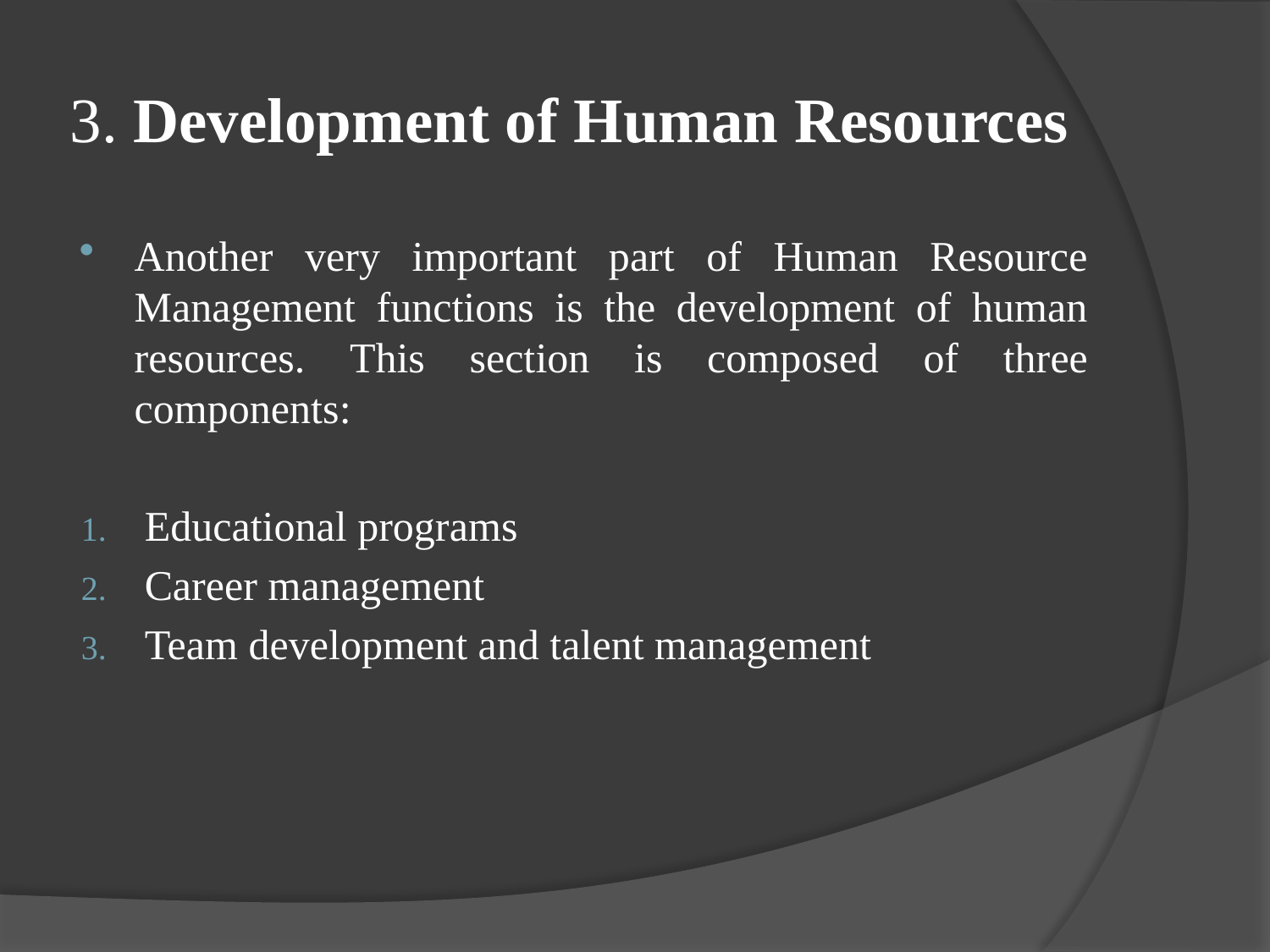

# 3. Development of Human Resources
Another very important part of Human Resource Management functions is the development of human resources. This section is composed of three components:

Educational programs
Career management
Team development and talent management